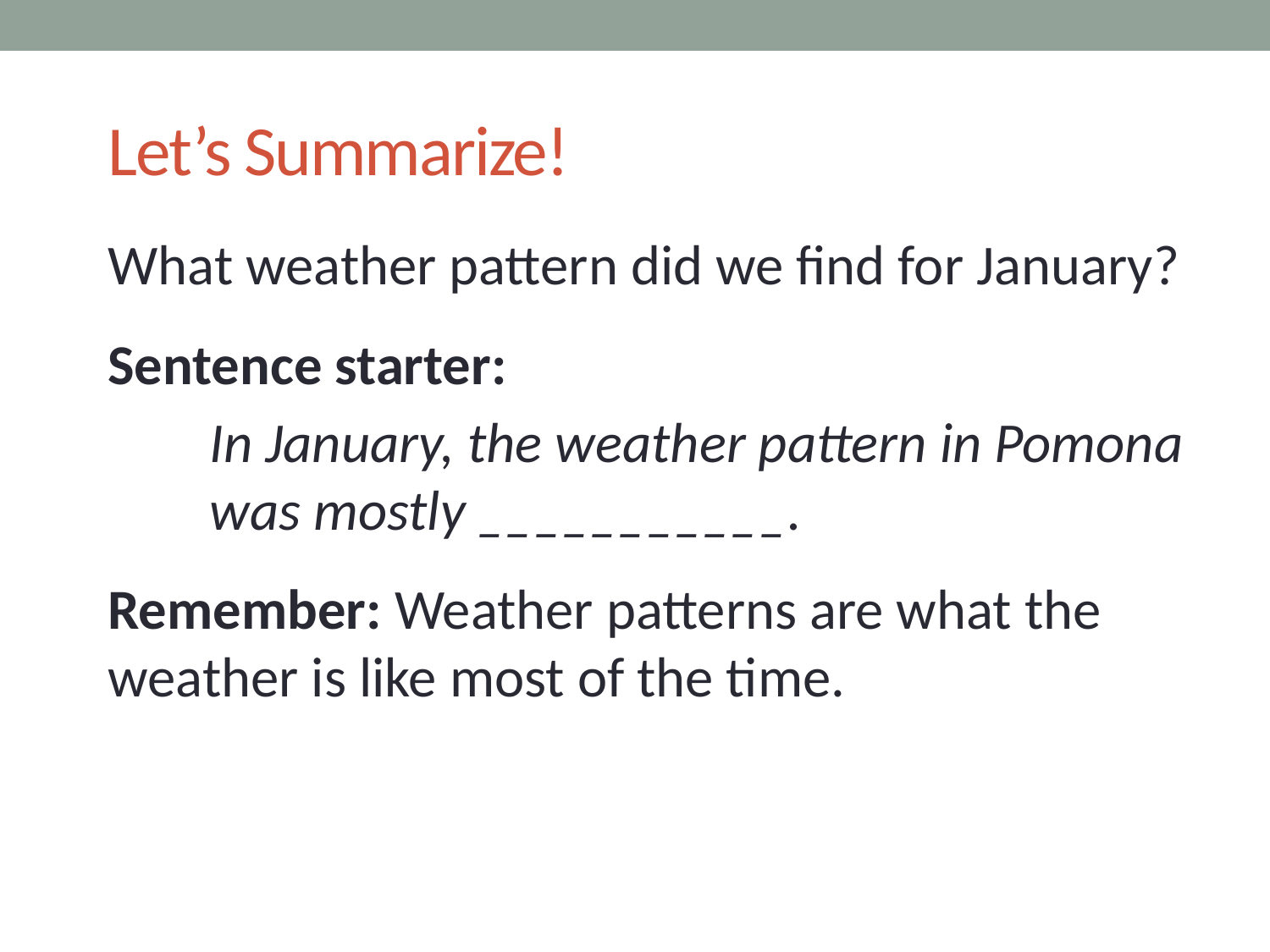

# Let’s Summarize!
What weather pattern did we find for January?
Sentence starter:
In January, the weather pattern in Pomona was mostly ___________.
Remember: Weather patterns are what the weather is like most of the time.